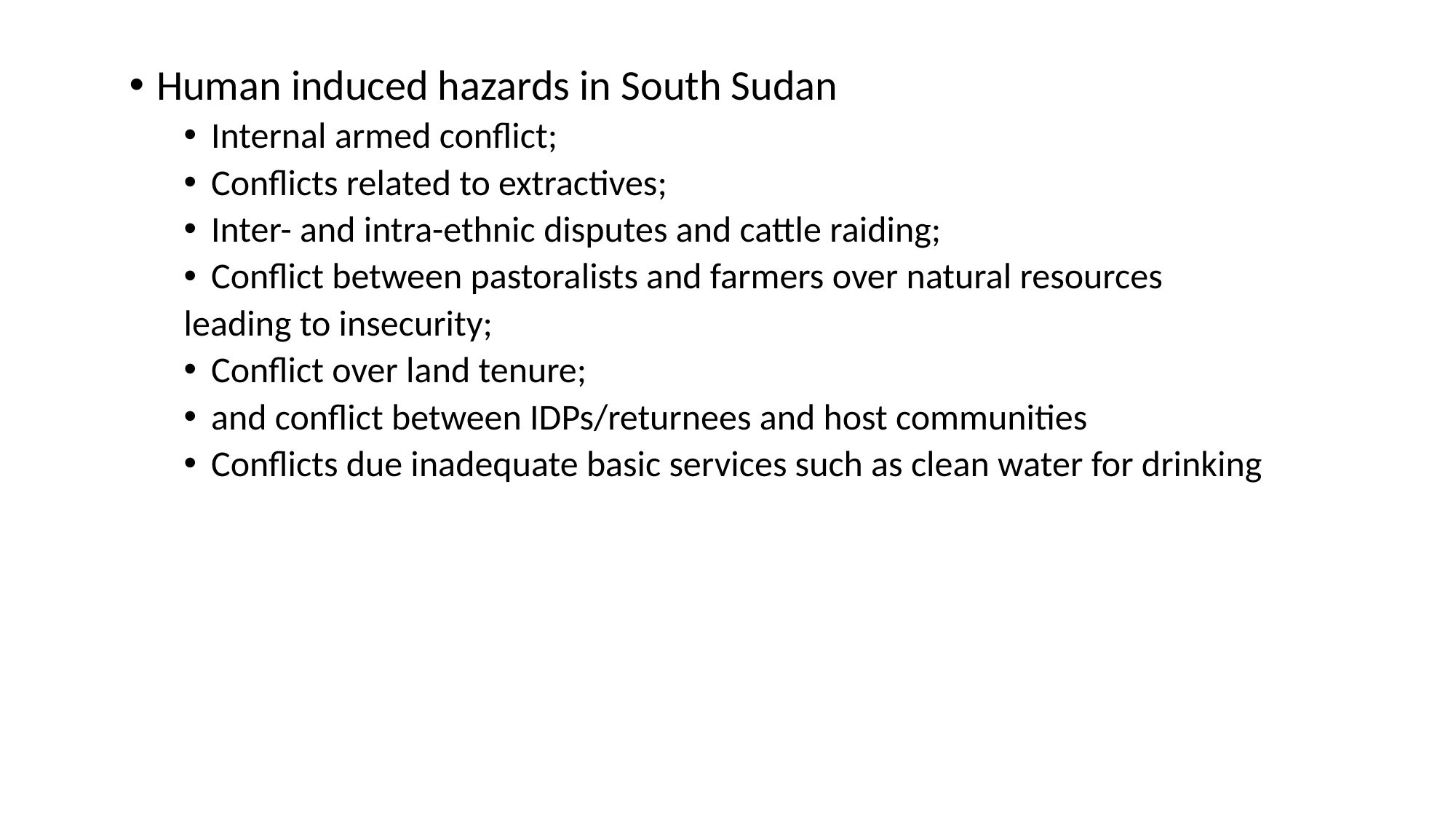

Human induced hazards in South Sudan
Internal armed conflict;
Conflicts related to extractives;
Inter- and intra-ethnic disputes and cattle raiding;
Conflict between pastoralists and farmers over natural resources
leading to insecurity;
Conflict over land tenure;
and conflict between IDPs/returnees and host communities
Conflicts due inadequate basic services such as clean water for drinking